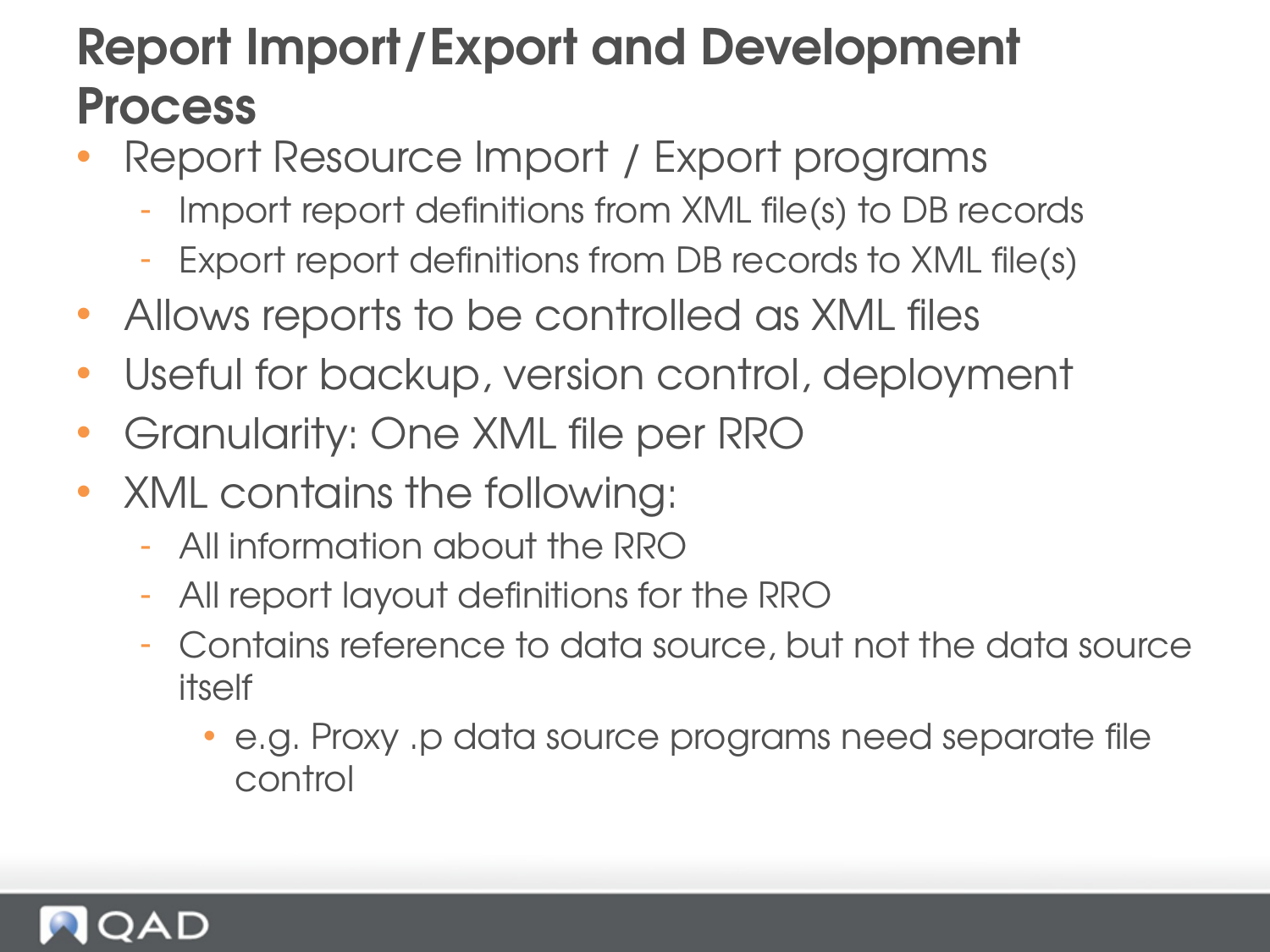

# Report Import/Export and Development Process
Report Resource Import / Export programs
Import report definitions from XML file(s) to DB records
Export report definitions from DB records to XML file(s)
Allows reports to be controlled as XML files
Useful for backup, version control, deployment
Granularity: One XML file per RRO
XML contains the following:
All information about the RRO
All report layout definitions for the RRO
Contains reference to data source, but not the data source itself
e.g. Proxy .p data source programs need separate file control